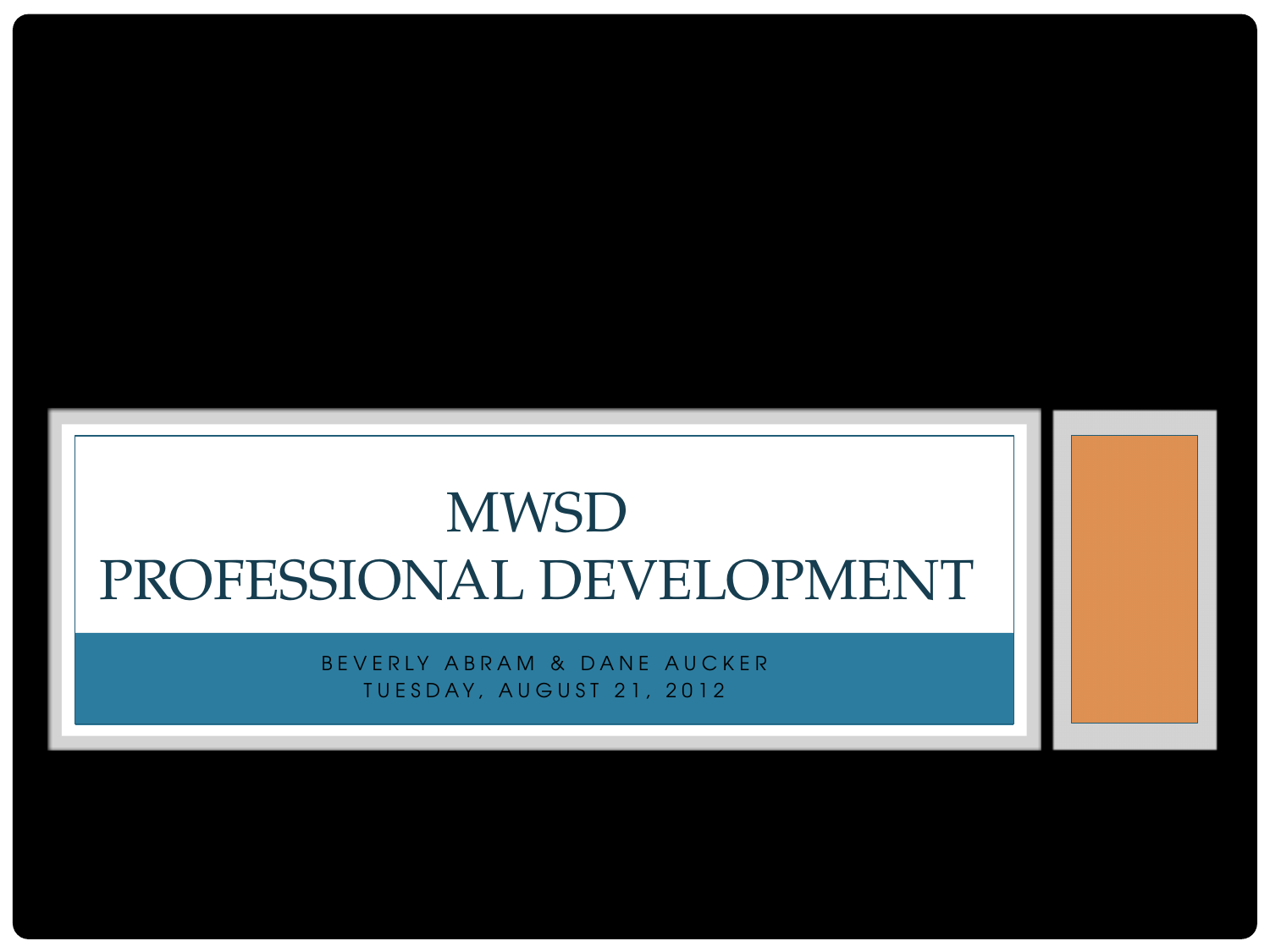

# MWSD Professional Development
Beverly Abram & Dane Aucker
Tuesday, August 21, 2012